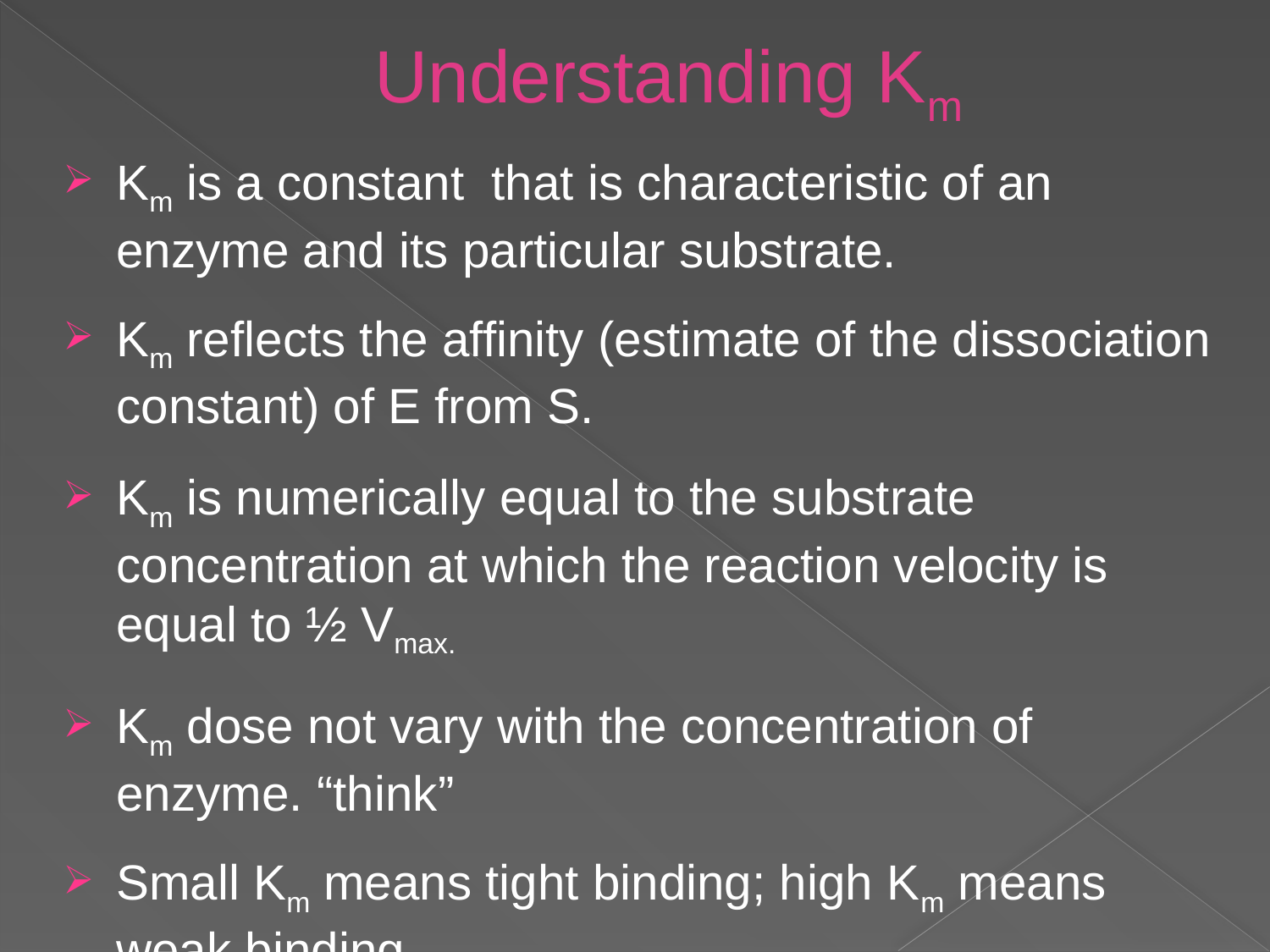

# Understanding Km
Km is a constant  that is characteristic of an enzyme and its particular substrate.

Km reflects the affinity (estimate of the dissociation constant) of E from S.

Km is numerically equal to the substrate concentration at which the reaction velocity is equal to ½ Vmax.

Km dose not vary with the concentration of enzyme. “think”

Small Km means tight binding; high Km means weak binding